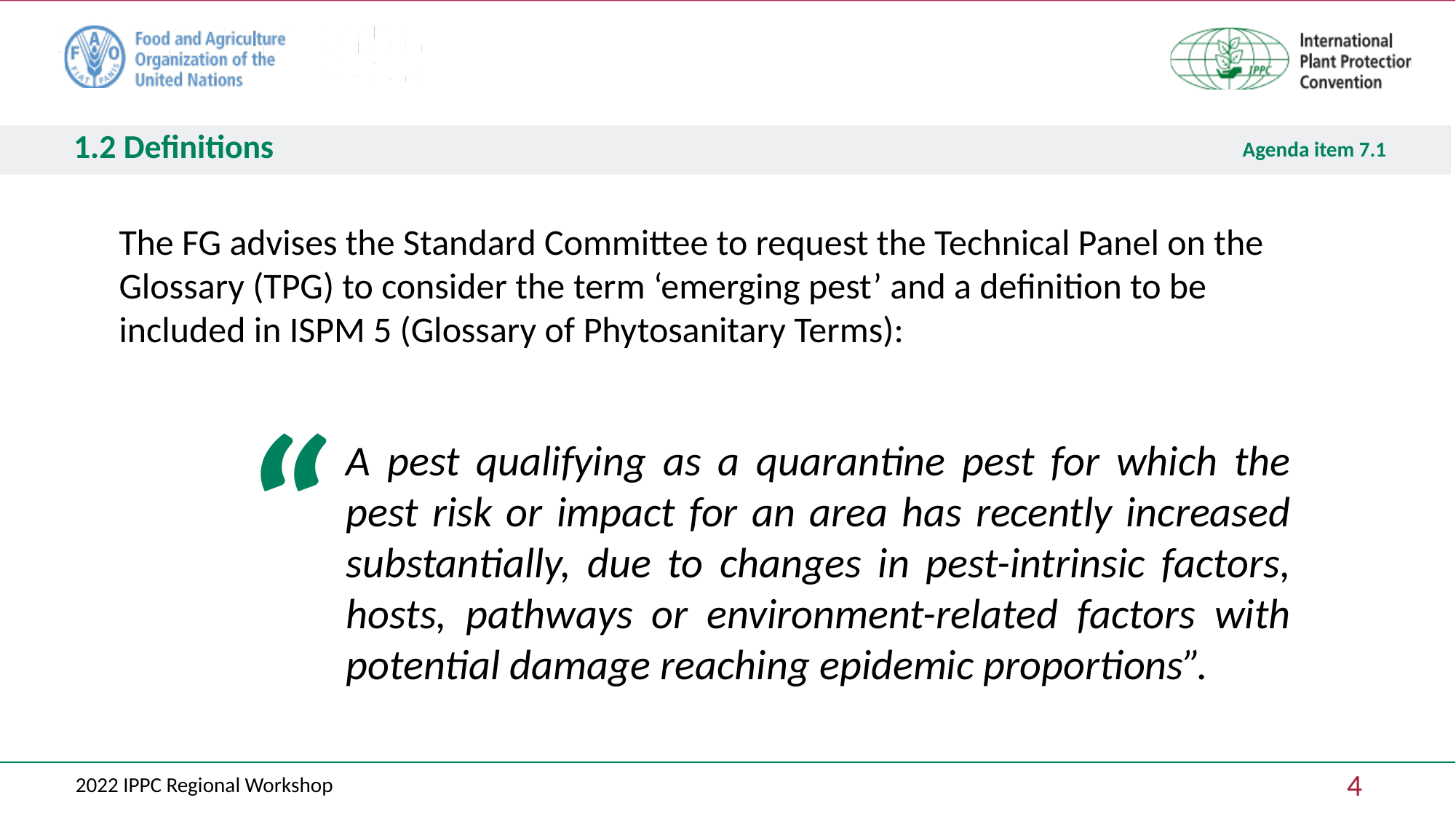

# 1.2 Definitions
The FG advises the Standard Committee to request the Technical Panel on the Glossary (TPG) to consider the term ‘emerging pest’ and a definition to be included in ISPM 5 (Glossary of Phytosanitary Terms):

“
A pest qualifying as a quarantine pest for which the pest risk or impact for an area has recently increased substantially, due to changes in pest-intrinsic factors, hosts, pathways or environment-related factors with potential damage reaching epidemic proportions”.